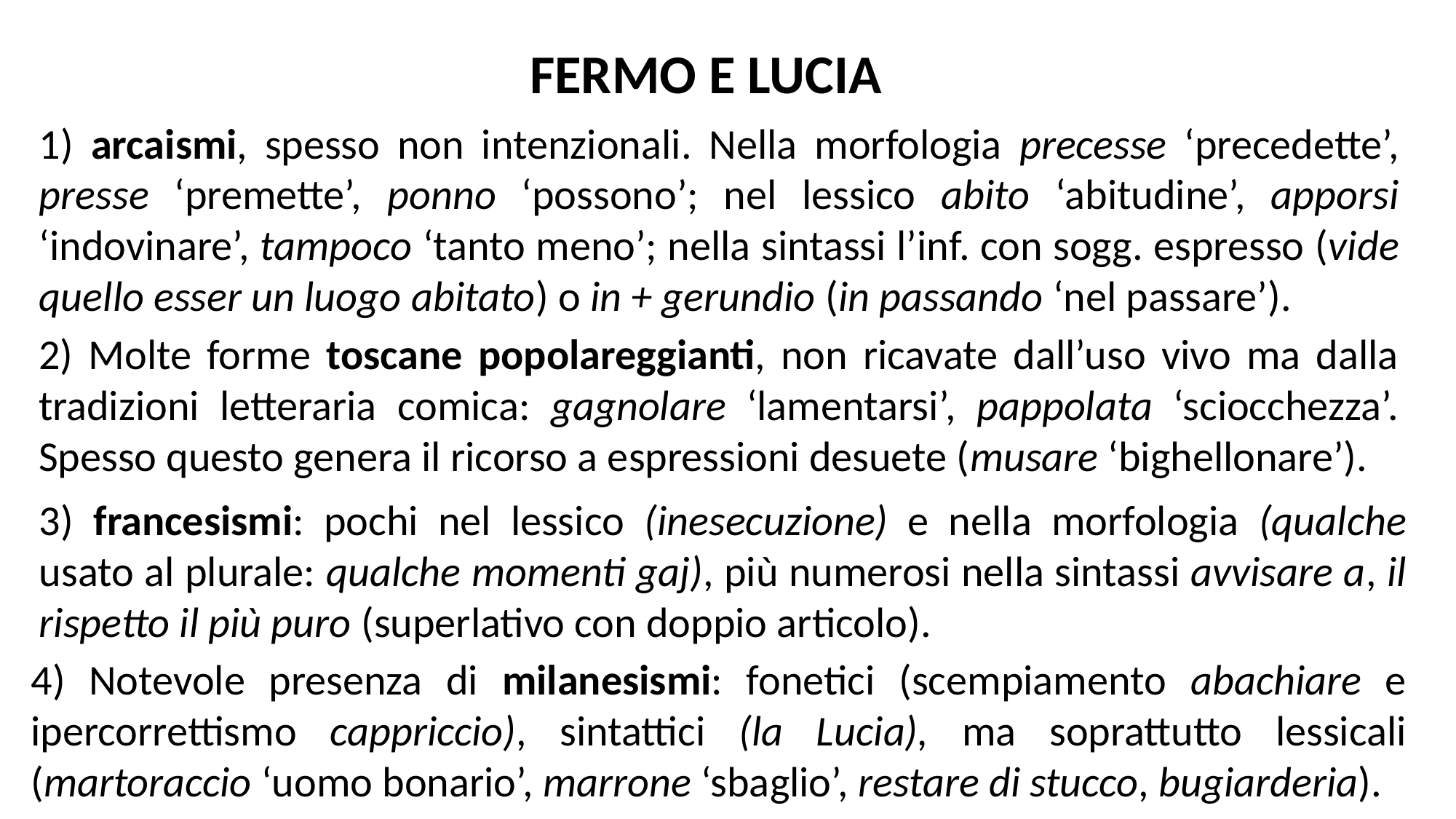

FERMO E LUCIA
1) arcaismi, spesso non intenzionali. Nella morfologia precesse ‘precedette’, presse ‘premette’, ponno ‘possono’; nel lessico abito ‘abitudine’, apporsi ‘indovinare’, tampoco ‘tanto meno’; nella sintassi l’inf. con sogg. espresso (vide quello esser un luogo abitato) o in + gerundio (in passando ‘nel passare’).
2) Molte forme toscane popolareggianti, non ricavate dall’uso vivo ma dalla tradizioni letteraria comica: gagnolare ‘lamentarsi’, pappolata ‘sciocchezza’. Spesso questo genera il ricorso a espressioni desuete (musare ‘bighellonare’).
3) francesismi: pochi nel lessico (inesecuzione) e nella morfologia (qualche usato al plurale: qualche momenti gaj), più numerosi nella sintassi avvisare a, il rispetto il più puro (superlativo con doppio articolo).
4) Notevole presenza di milanesismi: fonetici (scempiamento abachiare e ipercorrettismo cappriccio), sintattici (la Lucia), ma soprattutto lessicali (martoraccio ‘uomo bonario’, marrone ‘sbaglio’, restare di stucco, bugiarderia).